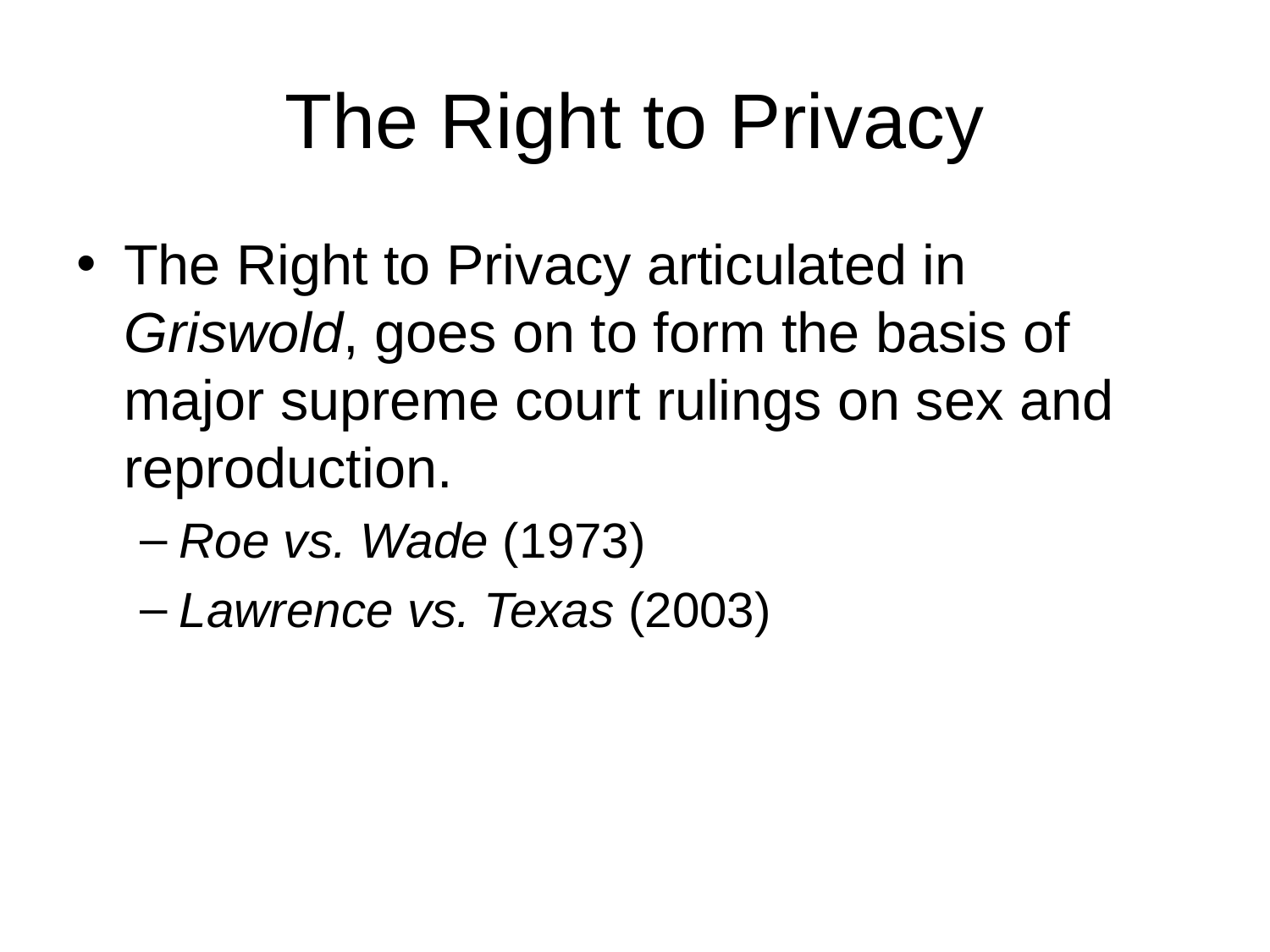

# The Right to Privacy
The Right to Privacy articulated in Griswold, goes on to form the basis of major supreme court rulings on sex and reproduction.
Roe vs. Wade (1973)
Lawrence vs. Texas (2003)